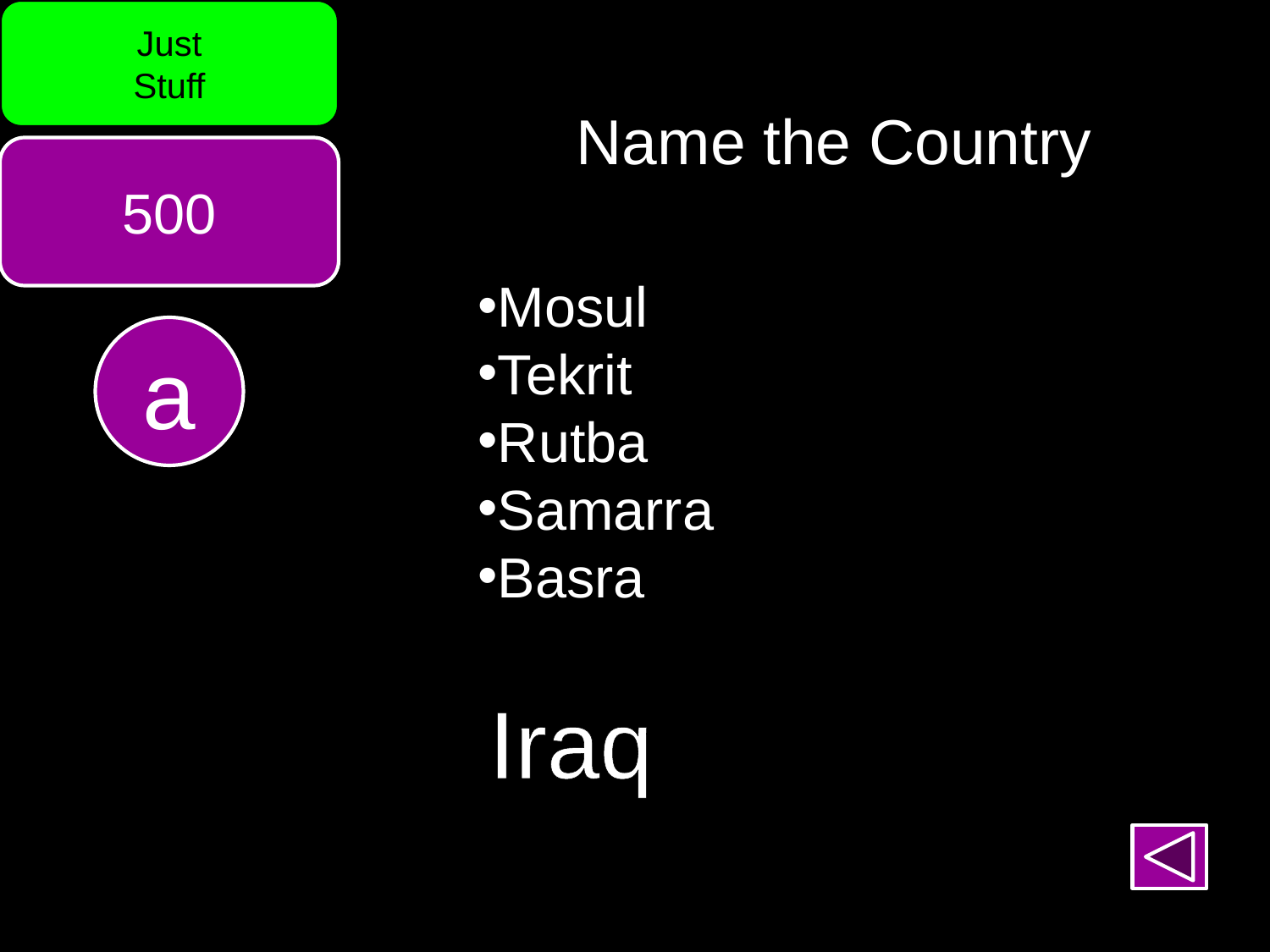

Just
Stuff
Name the Country
500
Mosul
Tekrit
Rutba
Samarra
Basra

a
Iraq